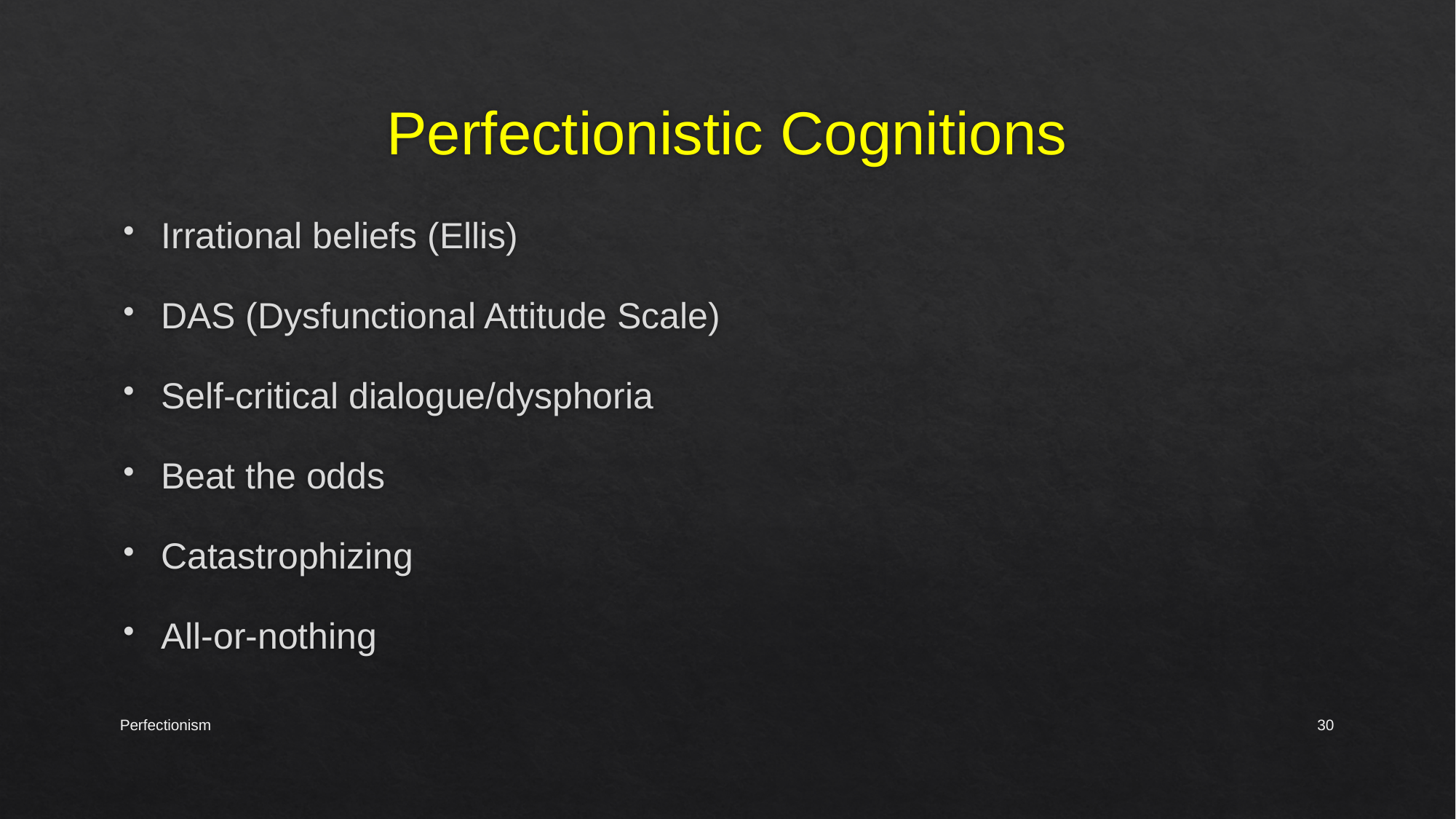

# Perfectionistic Cognitions
Irrational beliefs (Ellis)
DAS (Dysfunctional Attitude Scale)
Self-critical dialogue/dysphoria
Beat the odds
Catastrophizing
All-or-nothing
Perfectionism
30